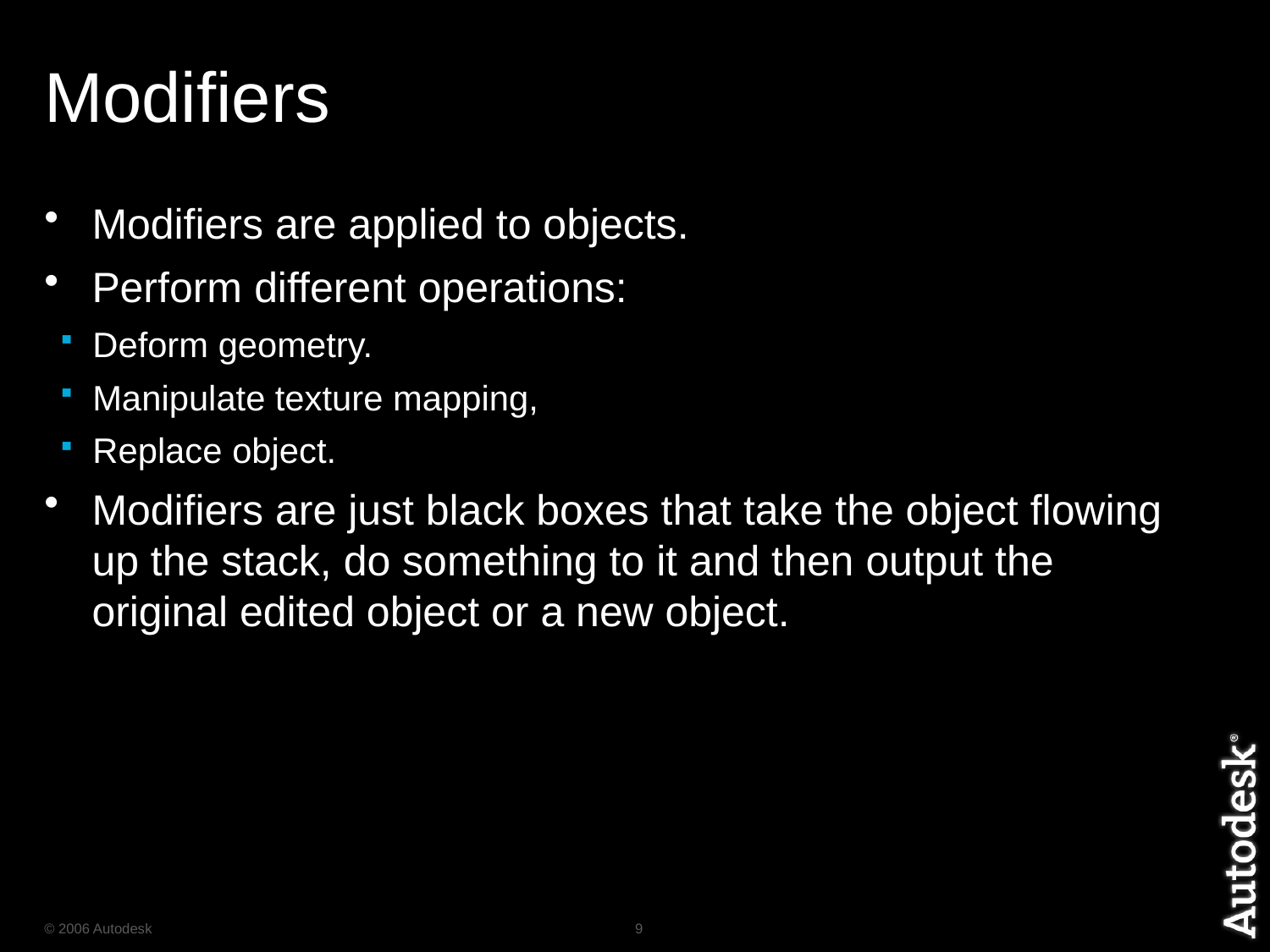

# Modifiers
Modifiers are applied to objects.
Perform different operations:
Deform geometry.
Manipulate texture mapping,
Replace object.
Modifiers are just black boxes that take the object flowing up the stack, do something to it and then output the original edited object or a new object.